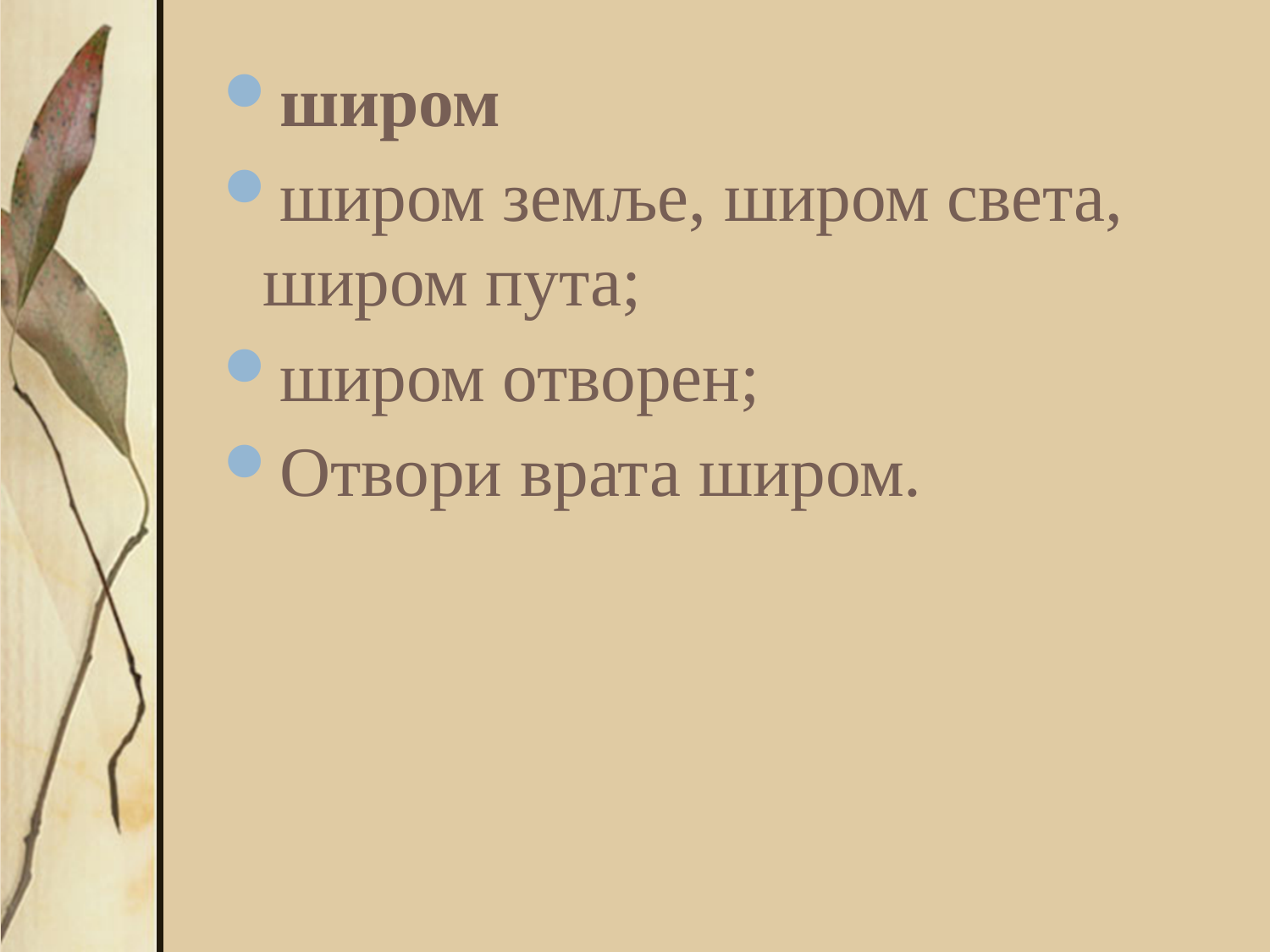

широм
широм земље, широм света, широм пута;
широм отворен;
Отвори врата широм.